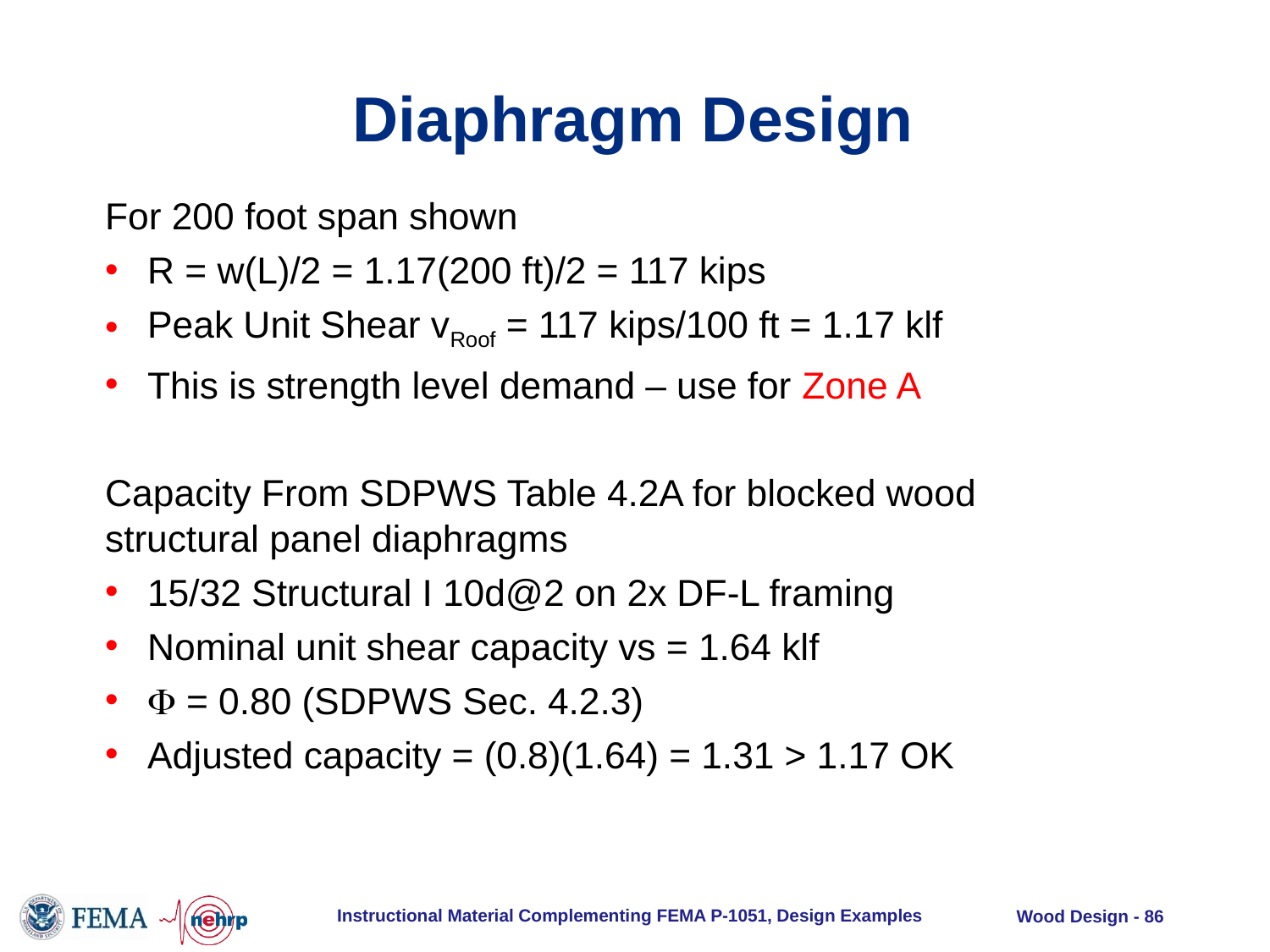

# Diaphragm Design
For 200 foot span shown
R = w(L)/2 = 1.17(200 ft)/2 = 117 kips
Peak Unit Shear vRoof = 117 kips/100 ft = 1.17 klf
This is strength level demand – use for Zone A

Capacity From SDPWS Table 4.2A for blocked wood structural panel diaphragms
15/32 Structural I 10d@2 on 2x DF-L framing
Nominal unit shear capacity vs = 1.64 klf
Φ = 0.80 (SDPWS Sec. 4.2.3)
Adjusted capacity = (0.8)(1.64) = 1.31 > 1.17 OK